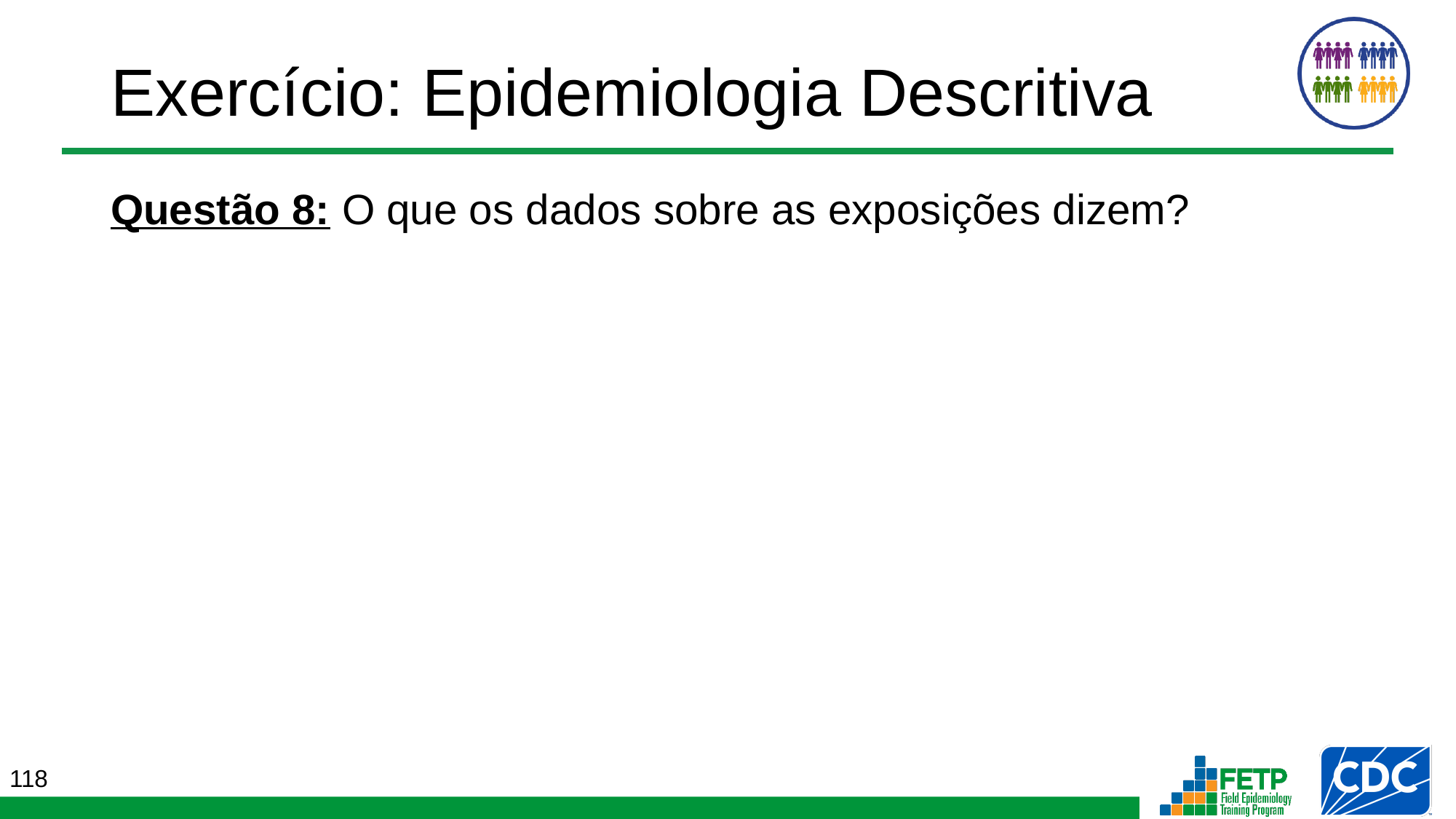

# Exercício: Epidemiologia Descritiva
Questão 8: O que os dados sobre as exposições dizem?